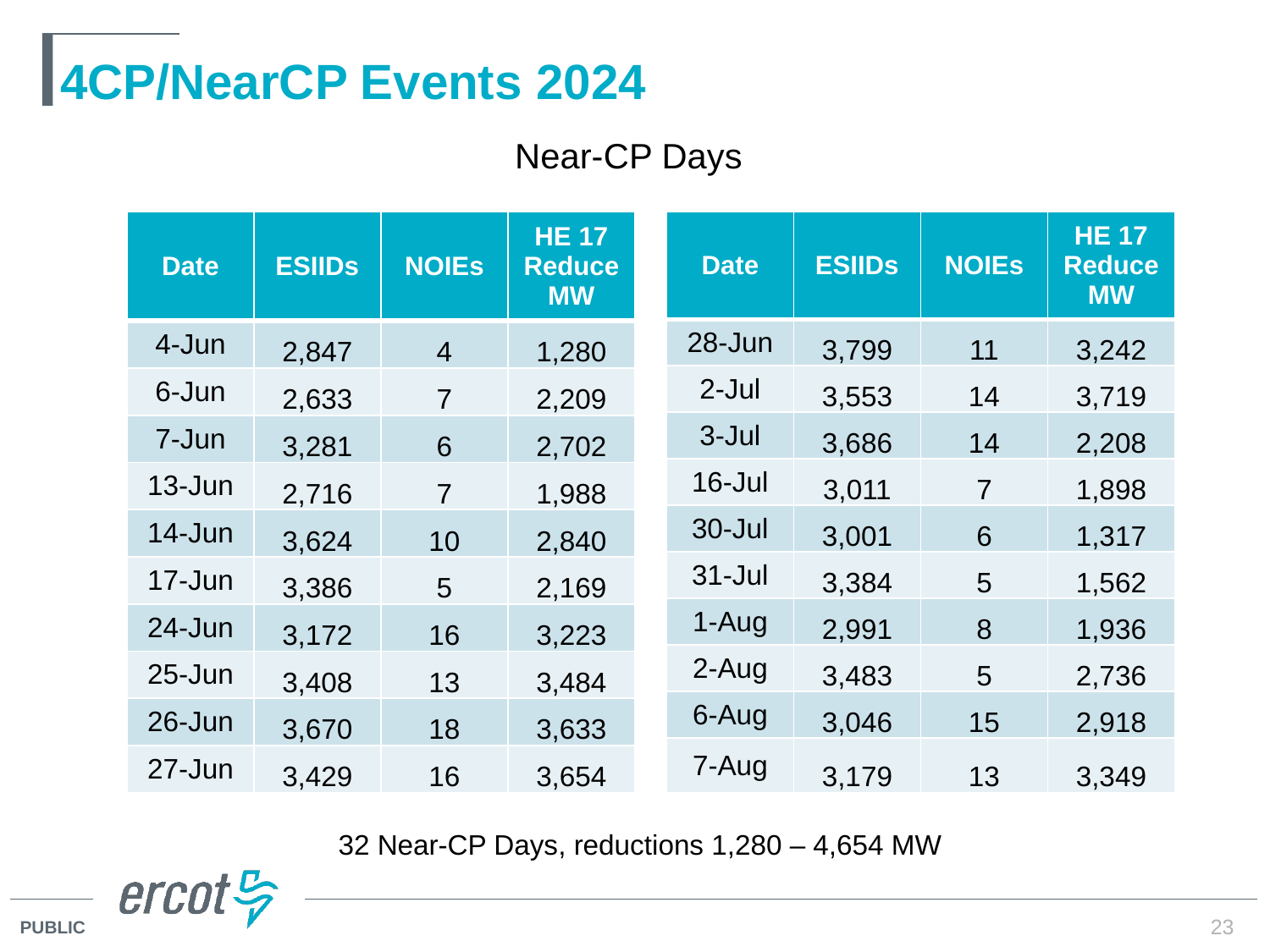

# 4CP/NearCP Events 2024
Near-CP Days
| Date | ESIIDs | NOIEs | HE 17 Reduce MW |
| --- | --- | --- | --- |
| 4-Jun | 2,847 | 4 | 1,280 |
| 6-Jun | 2,633 | 7 | 2,209 |
| 7-Jun | 3,281 | 6 | 2,702 |
| 13-Jun | 2,716 | 7 | 1,988 |
| 14-Jun | 3,624 | 10 | 2,840 |
| 17-Jun | 3,386 | 5 | 2,169 |
| 24-Jun | 3,172 | 16 | 3,223 |
| 25-Jun | 3,408 | 13 | 3,484 |
| 26-Jun | 3,670 | 18 | 3,633 |
| 27-Jun | 3,429 | 16 | 3,654 |
| Date | ESIIDs | NOIEs | HE 17 Reduce MW |
| --- | --- | --- | --- |
| 28-Jun | 3,799 | 11 | 3,242 |
| 2-Jul | 3,553 | 14 | 3,719 |
| 3-Jul | 3,686 | 14 | 2,208 |
| 16-Jul | 3,011 | 7 | 1,898 |
| 30-Jul | 3,001 | 6 | 1,317 |
| 31-Jul | 3,384 | 5 | 1,562 |
| 1-Aug | 2,991 | 8 | 1,936 |
| 2-Aug | 3,483 | 5 | 2,736 |
| 6-Aug | 3,046 | 15 | 2,918 |
| 7-Aug | 3,179 | 13 | 3,349 |
32 Near-CP Days, reductions 1,280 – 4,654 MW
23